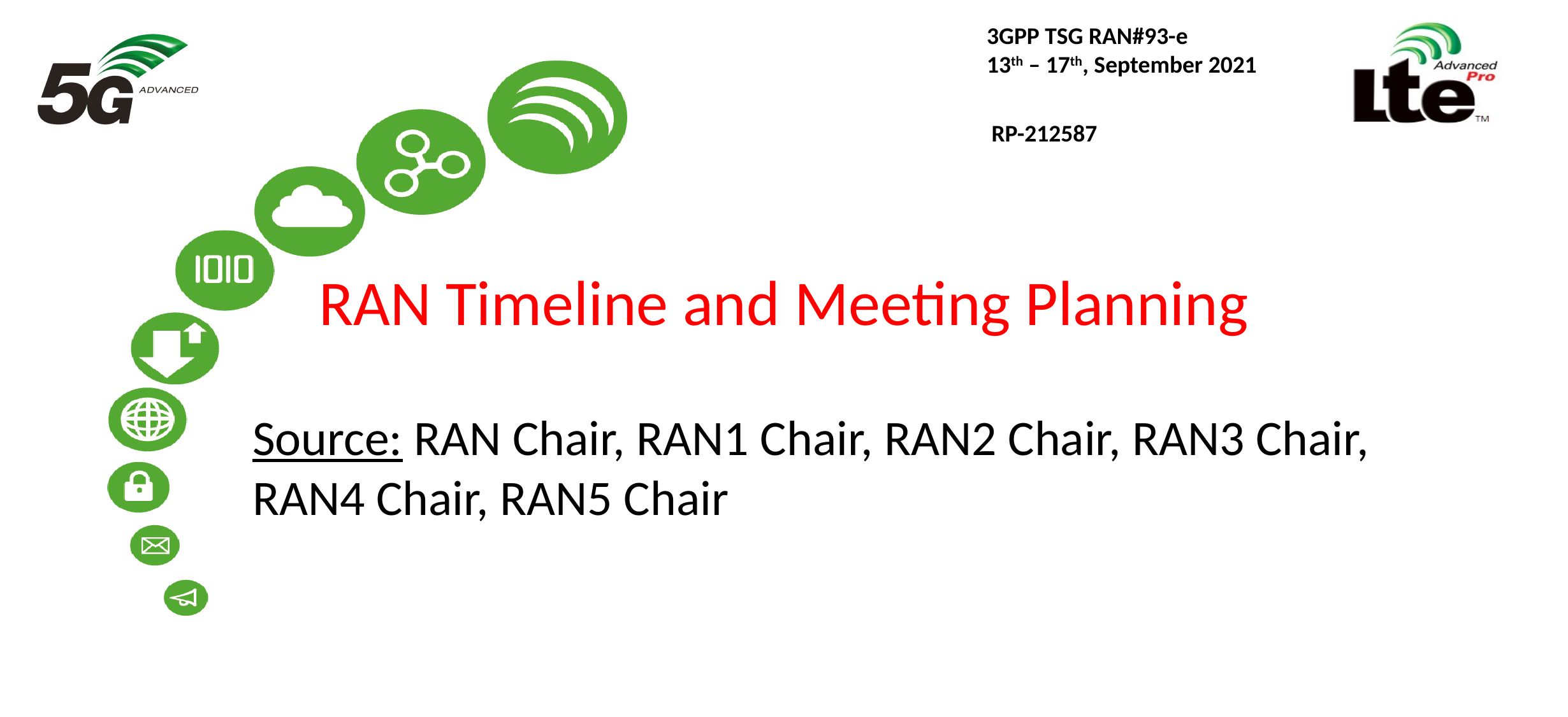

3GPP TSG RAN#93-e
13th – 17th, September 2021

RP-212587
# RAN Timeline and Meeting Planning
Source: RAN Chair, RAN1 Chair, RAN2 Chair, RAN3 Chair, RAN4 Chair, RAN5 Chair